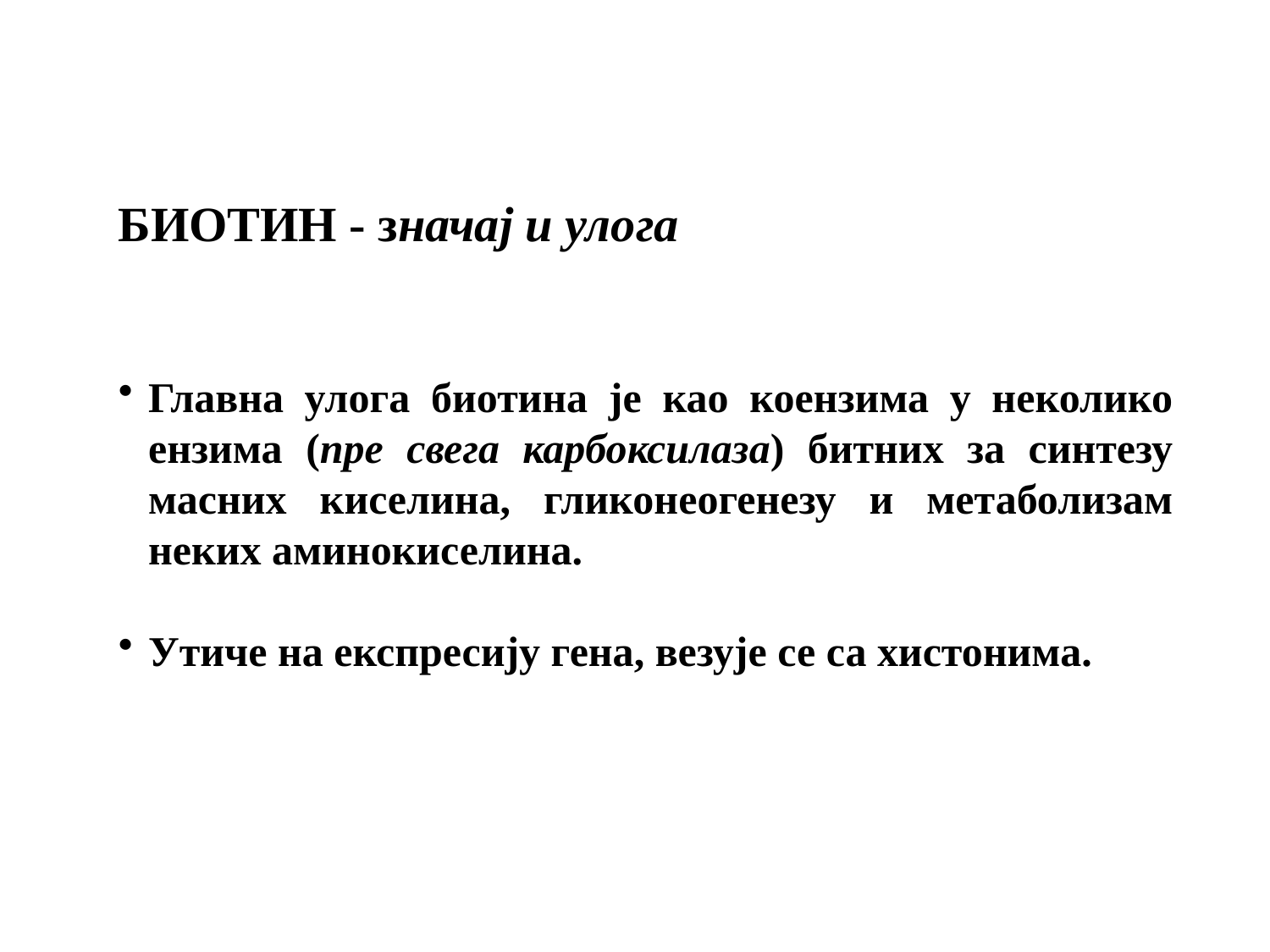

БИОТИН - значај и улога

Главна улога биотина је као коензима у неколико ензима (пре свега карбоксилаза) битних за синтезу масних киселина, гликонеогенезу и метаболизам неких аминокиселина.

Утиче на експресију гена, везује се са хистонима.